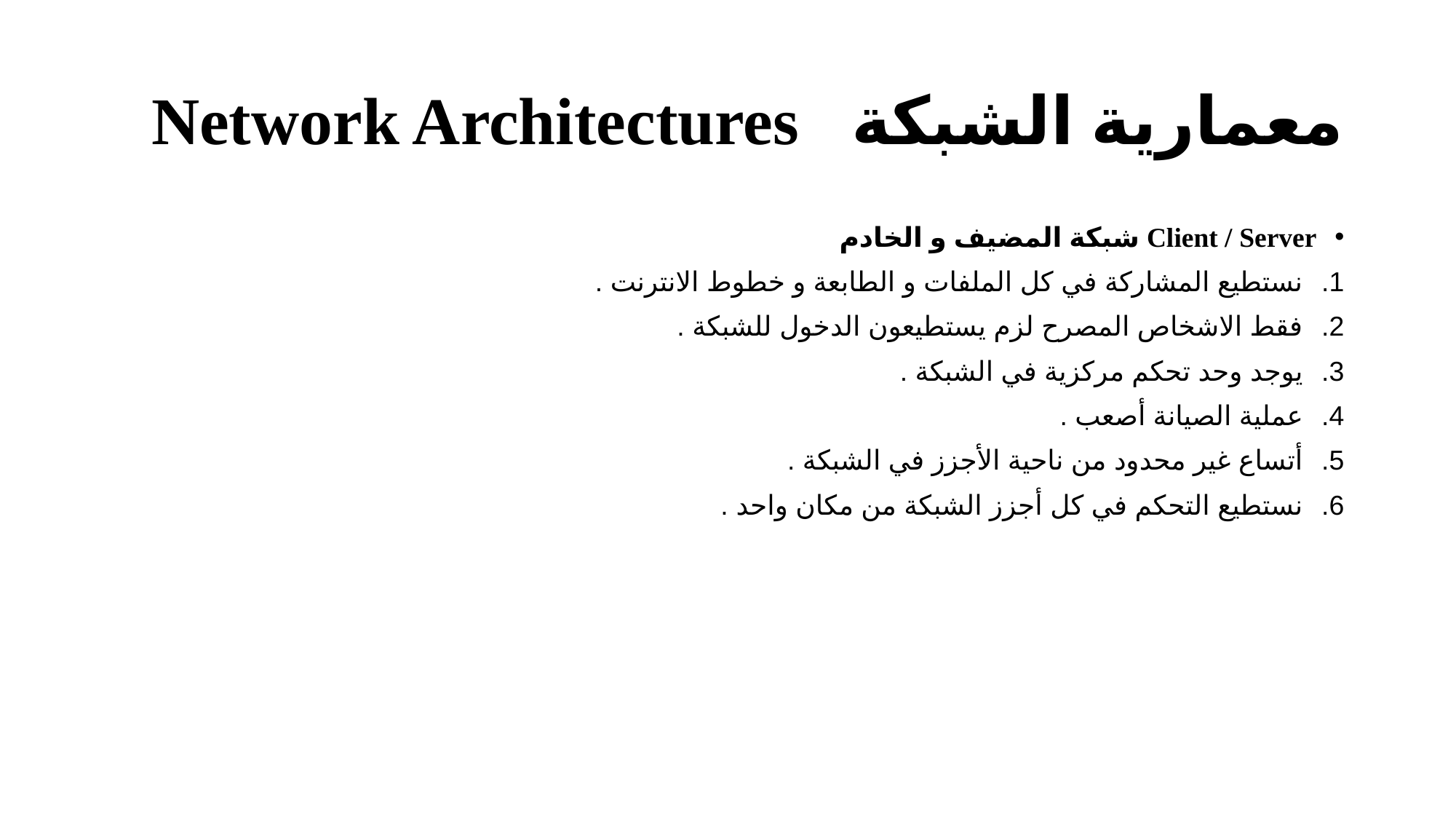

# معمارية الشبكة   Network Architectures
Client / Server شبكة المضيف و الخادم
نستطيع المشاركة في كل الملفات و الطابعة و خطوط الانترنت .
فقط الاشخاص المصرح لزم يستطيعون الدخول للشبكة .
يوجد وحد تحكم مركزية في الشبكة .
عملية الصيانة أصعب .
أتساع غير محدود من ناحية الأجزز في الشبكة .
نستطيع التحكم في كل أجزز الشبكة من مكان واحد .